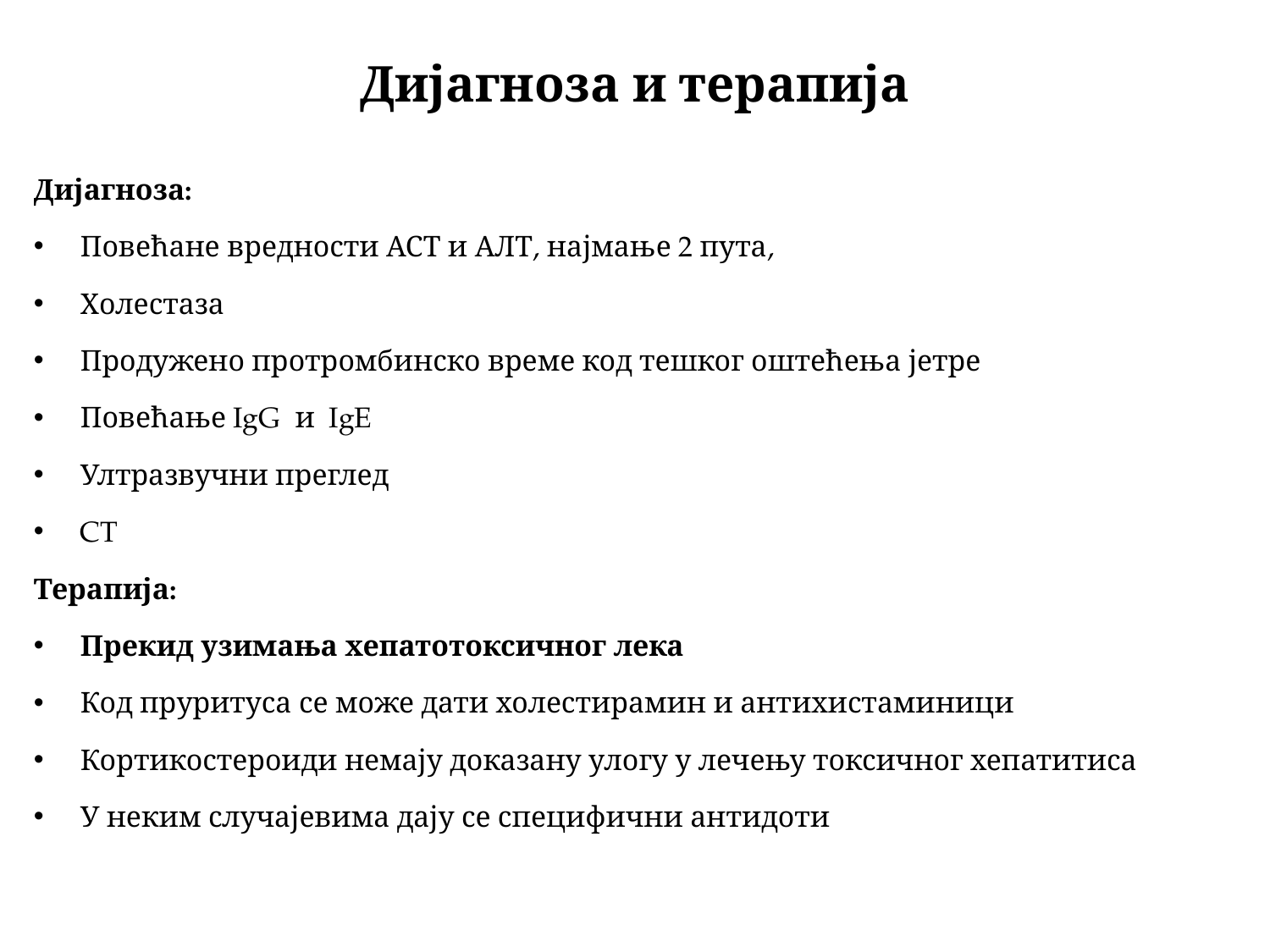

# Дијагноза и терапија
Дијагноза:
Повећане вредности АСТ и АЛТ, најмање 2 пута,
Холестаза
Продужено протромбинско време код тешког оштећења јетре
Повећање IgG  и  IgE
Ултразвучни преглед
CT
Терапија:
Прекид узимања хепатотоксичног лека
Код пруритуса се може дати холестирамин и антихистаминици
Кортикостероиди немају доказану улогу у лечењу токсичног хепатитиса
У неким случајевима дају се специфични антидоти